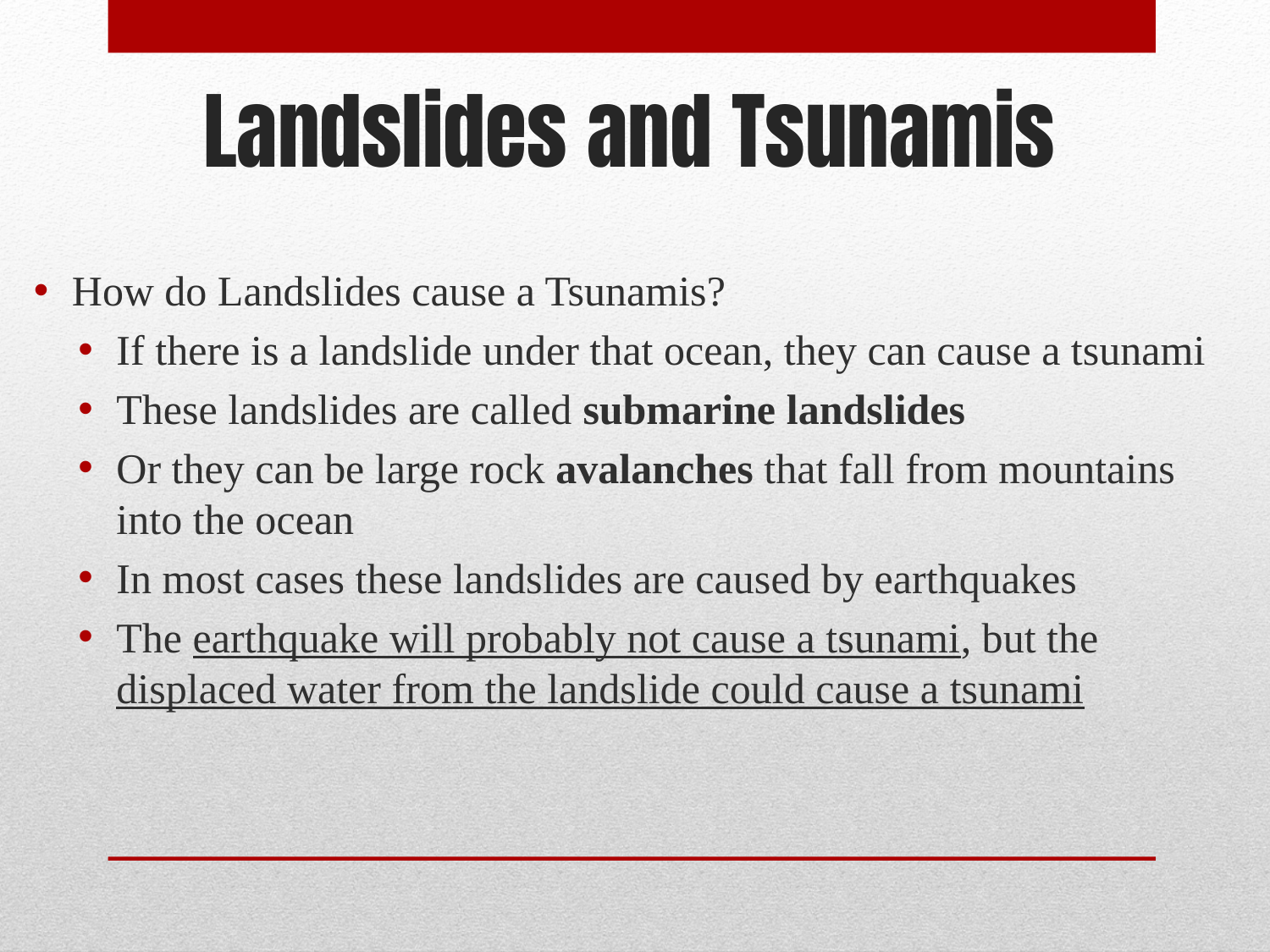

Landslides and Tsunamis
How do Landslides cause a Tsunamis?
If there is a landslide under that ocean, they can cause a tsunami
These landslides are called submarine landslides
Or they can be large rock avalanches that fall from mountains into the ocean
In most cases these landslides are caused by earthquakes
The earthquake will probably not cause a tsunami, but the displaced water from the landslide could cause a tsunami